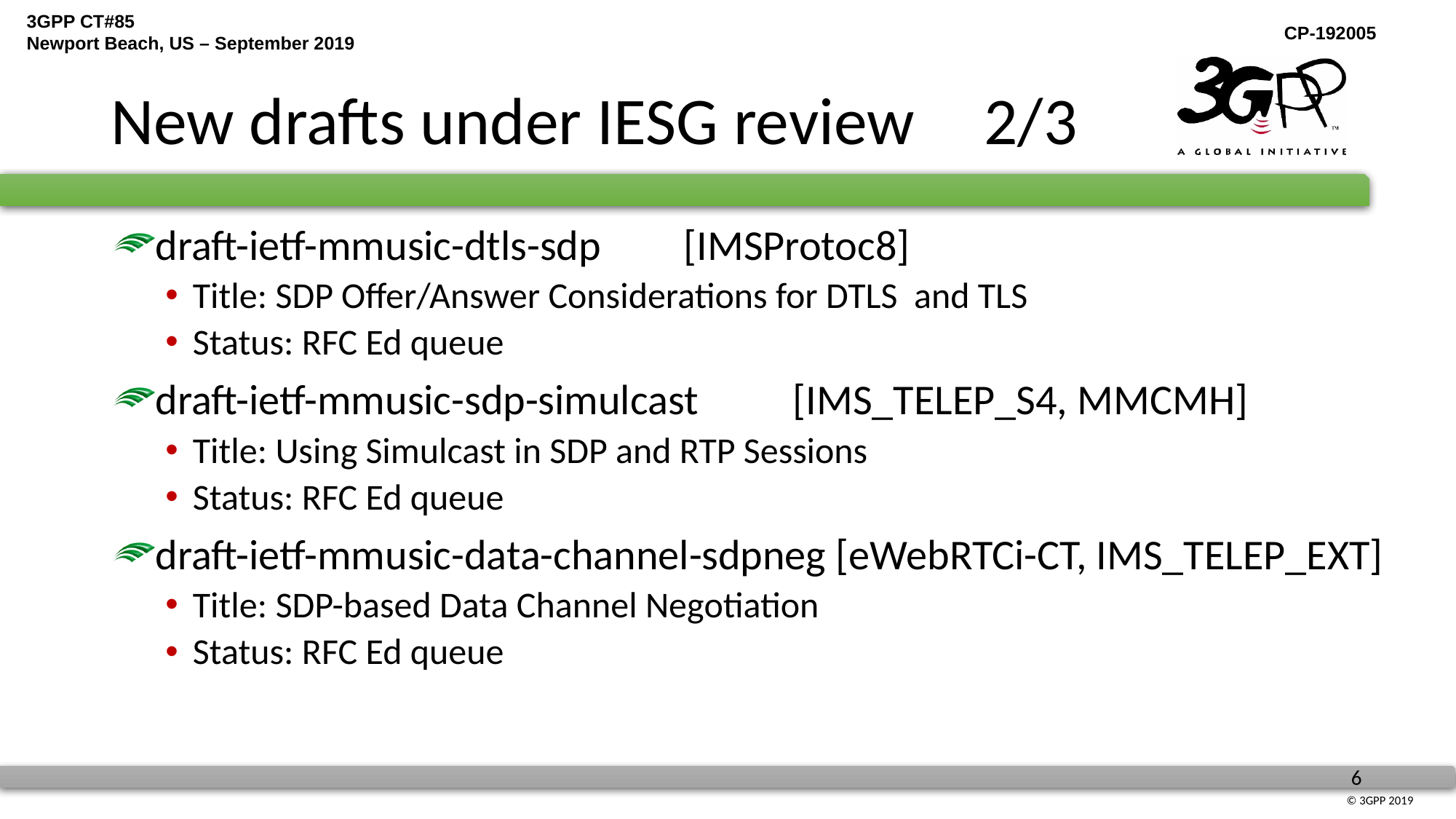

# New drafts under IESG review	2/3
draft-ietf-mmusic-dtls-sdp 	[IMSProtoc8]
Title: SDP Offer/Answer Considerations for DTLS  and TLS
Status: RFC Ed queue
draft-ietf-mmusic-sdp-simulcast	[IMS_TELEP_S4, MMCMH]
Title: Using Simulcast in SDP and RTP Sessions
Status: RFC Ed queue
draft-ietf-mmusic-data-channel-sdpneg [eWebRTCi-CT, IMS_TELEP_EXT]
Title: SDP-based Data Channel Negotiation
Status: RFC Ed queue